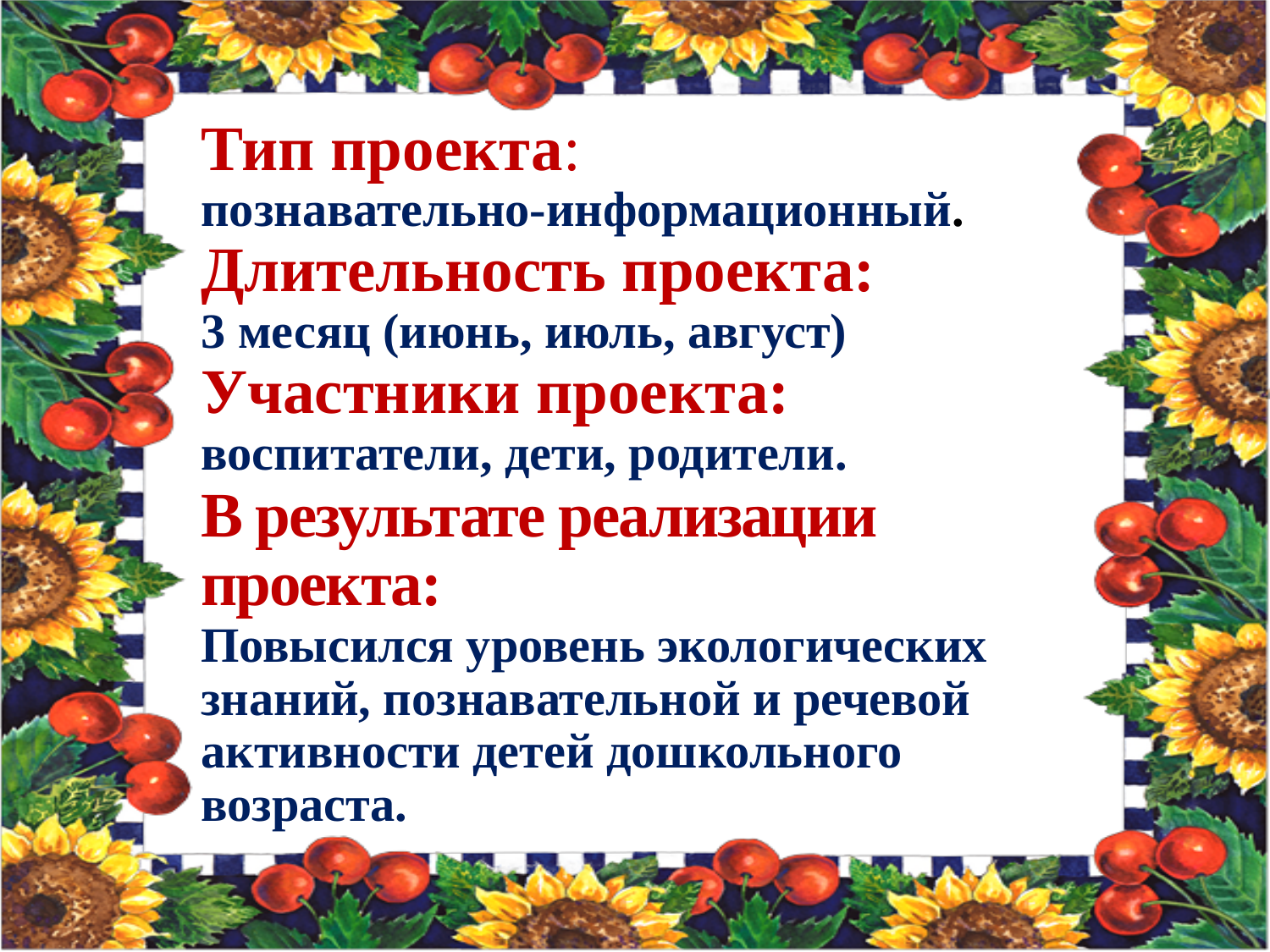

Тип проекта:
познавательно-информационный.
Длительность проекта:
3 месяц (июнь, июль, август)
Участники проекта:
воспитатели, дети, родители.

В результате реализации проекта:
Повысился уровень экологических знаний, познавательной и речевой активности детей дошкольного возраста.